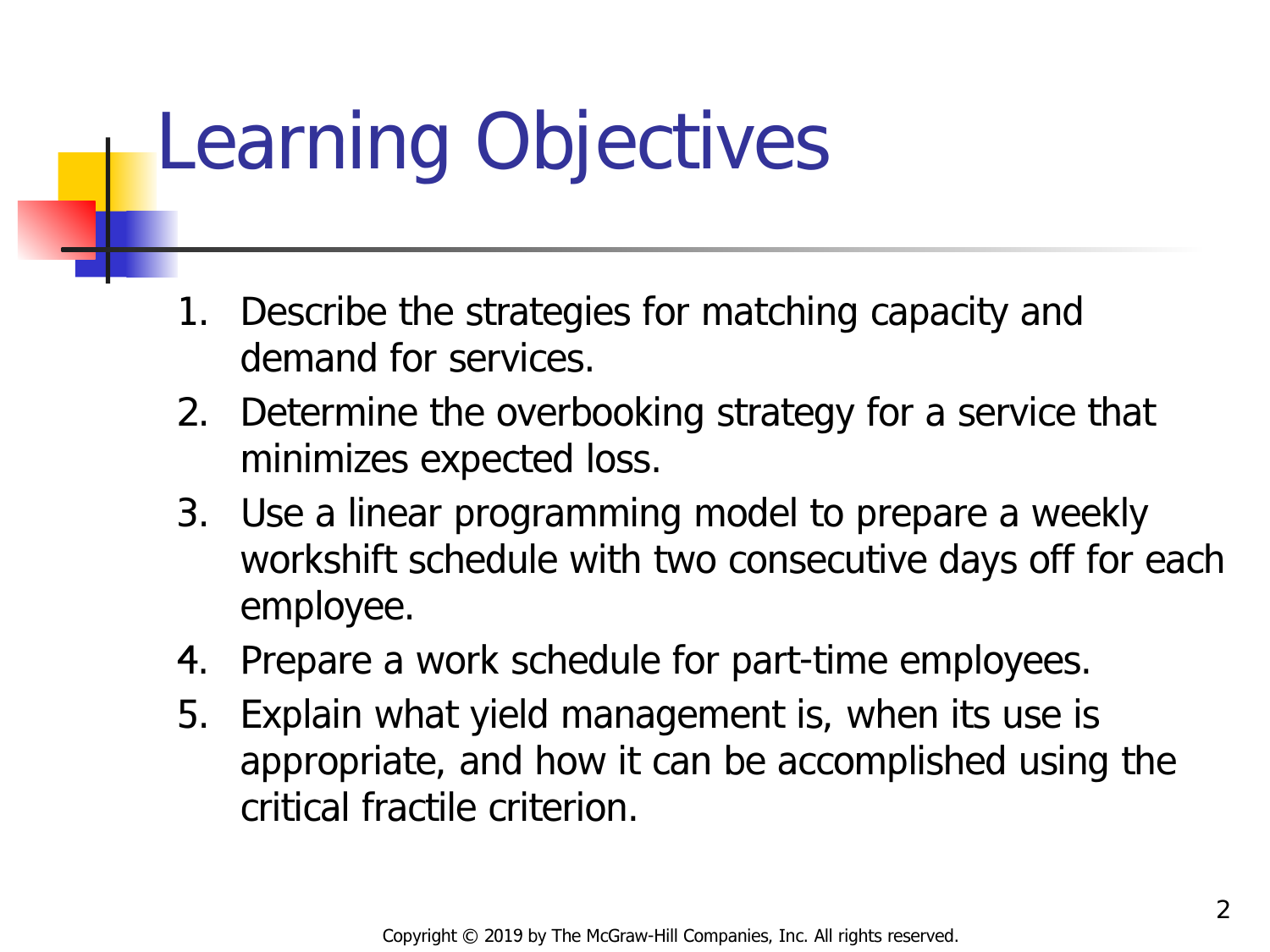

# Learning Objectives
Describe the strategies for matching capacity and demand for services.
Determine the overbooking strategy for a service that minimizes expected loss.
Use a linear programming model to prepare a weekly workshift schedule with two consecutive days off for each employee.
Prepare a work schedule for part-time employees.
Explain what yield management is, when its use is appropriate, and how it can be accomplished using the critical fractile criterion.
2
Copyright © 2019 by The McGraw-Hill Companies, Inc. All rights reserved.